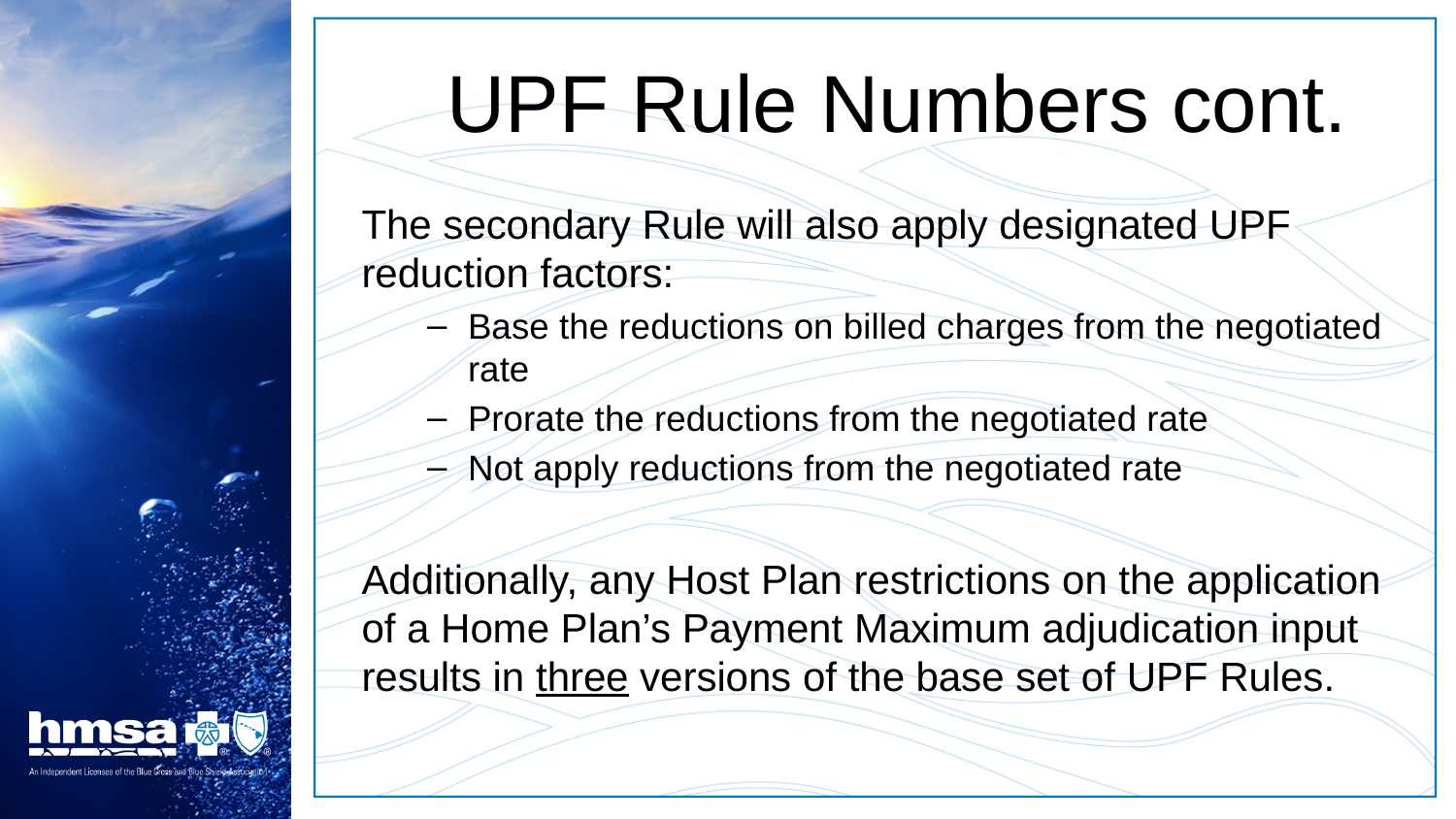

# UPF Rule Numbers cont.
The secondary Rule will also apply designated UPF reduction factors:
Base the reductions on billed charges from the negotiated rate
Prorate the reductions from the negotiated rate
Not apply reductions from the negotiated rate

Additionally, any Host Plan restrictions on the application of a Home Plan’s Payment Maximum adjudication input results in three versions of the base set of UPF Rules.